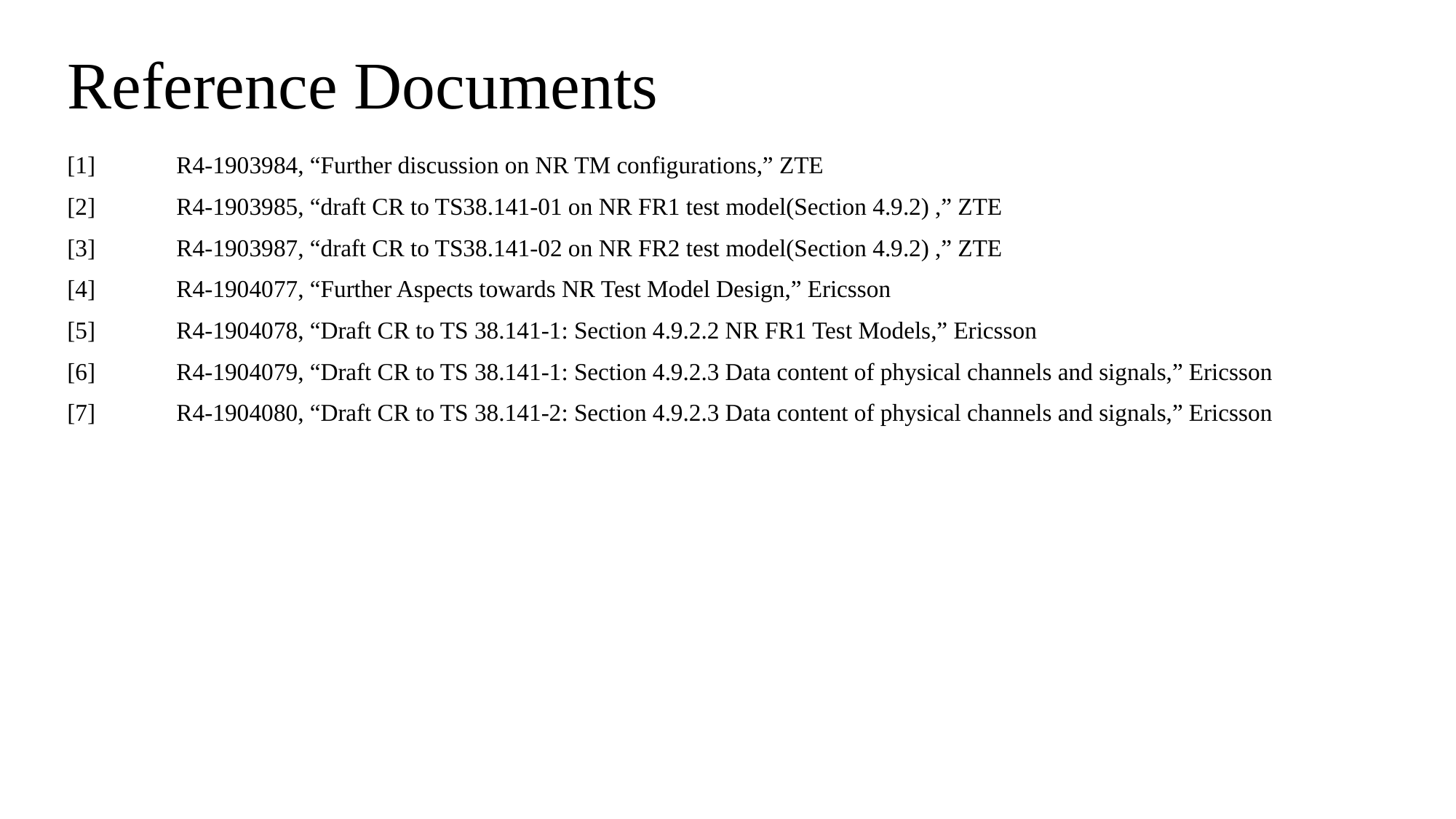

# Reference Documents
[1]	R4-1903984, “Further discussion on NR TM configurations,” ZTE
[2]	R4-1903985, “draft CR to TS38.141-01 on NR FR1 test model(Section 4.9.2) ,” ZTE
[3]	R4-1903987, “draft CR to TS38.141-02 on NR FR2 test model(Section 4.9.2) ,” ZTE
[4]	R4-1904077, “Further Aspects towards NR Test Model Design,” Ericsson
[5]	R4-1904078, “Draft CR to TS 38.141-1: Section 4.9.2.2 NR FR1 Test Models,” Ericsson
[6]	R4-1904079, “Draft CR to TS 38.141-1: Section 4.9.2.3 Data content of physical channels and signals,” Ericsson
[7]	R4-1904080, “Draft CR to TS 38.141-2: Section 4.9.2.3 Data content of physical channels and signals,” Ericsson